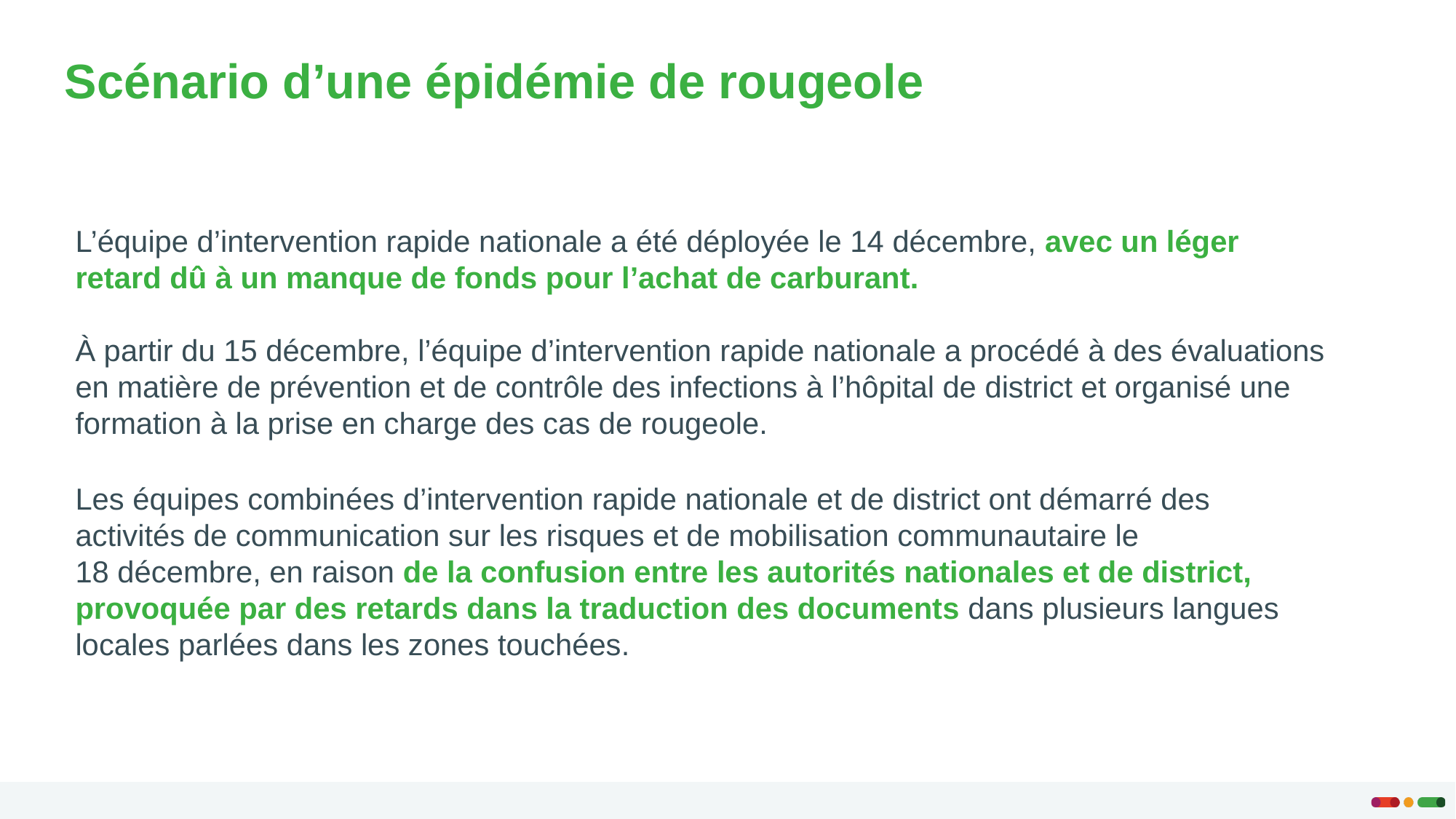

# Scénario d’une épidémie de rougeole
L’équipe d’intervention rapide nationale a été déployée le 14 décembre, avec un léger retard dû à un manque de fonds pour l’achat de carburant.
À partir du 15 décembre, l’équipe d’intervention rapide nationale a procédé à des évaluations en matière de prévention et de contrôle des infections à l’hôpital de district et organisé une formation à la prise en charge des cas de rougeole.

Les équipes combinées d’intervention rapide nationale et de district ont démarré des activités de communication sur les risques et de mobilisation communautaire le 18 décembre, en raison de la confusion entre les autorités nationales et de district, provoquée par des retards dans la traduction des documents dans plusieurs langues locales parlées dans les zones touchées.